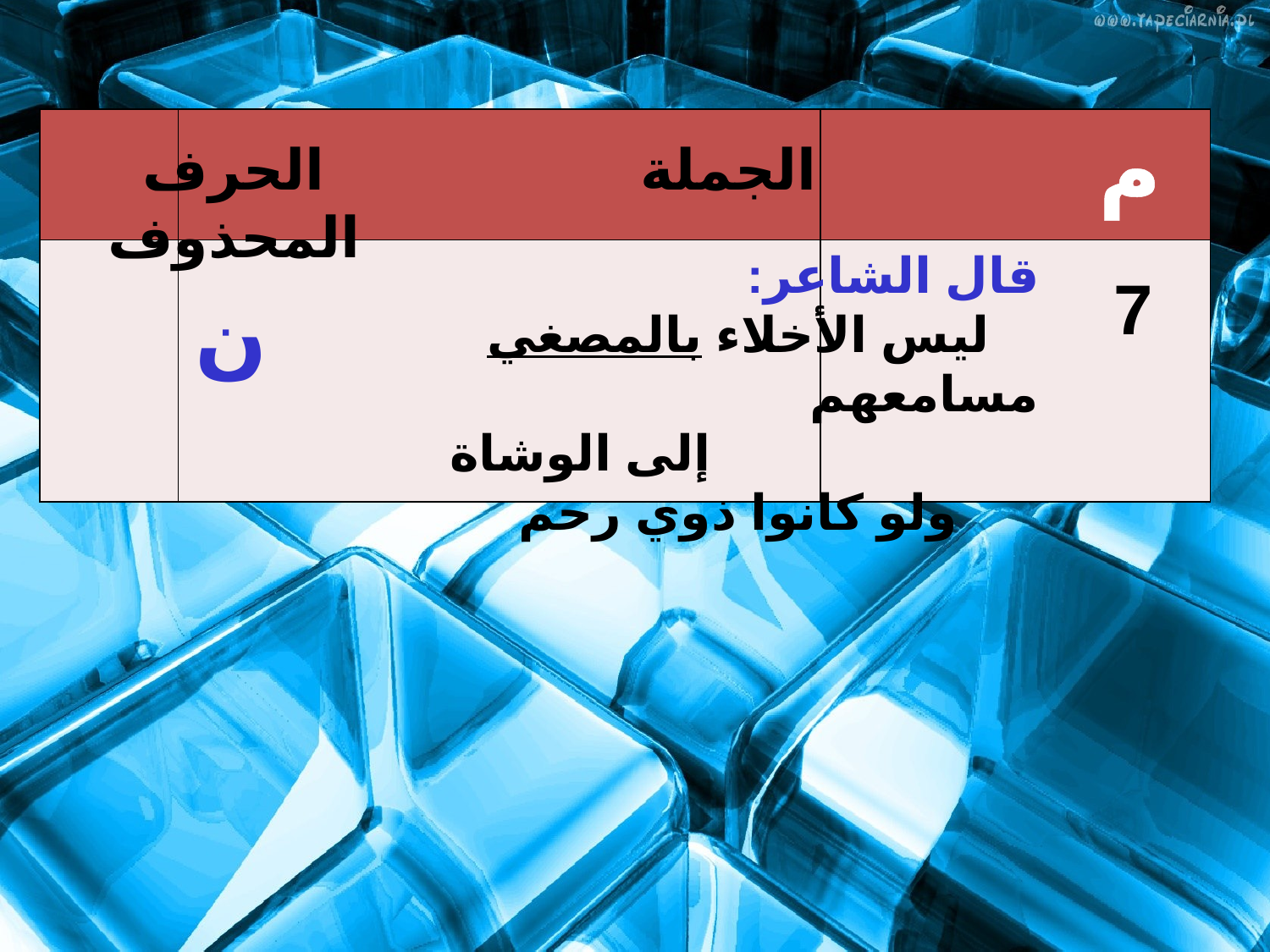

|  |  |  |
| --- | --- | --- |
|  |  |  |
م
الحرف المحذوف
الجملة
قال الشاعر:
ليس الأخلاء بالمصغي مسامعهم                                                   إلى الوشاة ولو كانوا ذوي رحم
7
ن